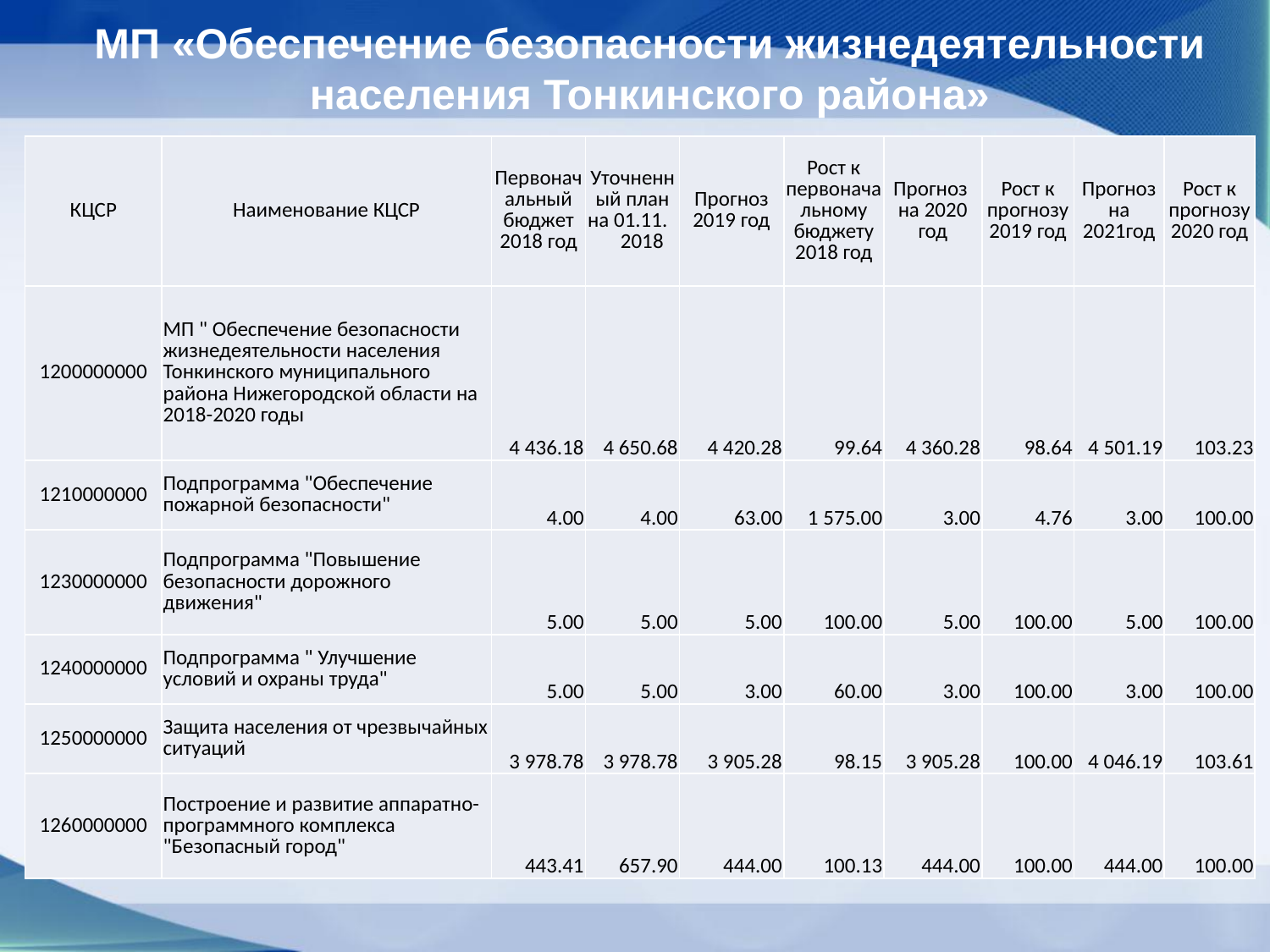

МП «Обеспечение безопасности жизнедеятельности населения Тонкинского района»
| КЦСР | Наименование КЦСР | Первоначальный бюджет 2018 год | Уточненный план на 01.11. 2018 | Прогноз 2019 год | Рост к первоначальному бюджету 2018 год | Прогноз на 2020 год | Рост к прогнозу 2019 год | Прогноз на 2021год | Рост к прогнозу 2020 год |
| --- | --- | --- | --- | --- | --- | --- | --- | --- | --- |
| 1200000000 | МП " Обеспечение безопасности жизнедеятельности населения Тонкинского муниципального района Нижегородской области на 2018-2020 годы | 4 436.18 | 4 650.68 | 4 420.28 | 99.64 | 4 360.28 | 98.64 | 4 501.19 | 103.23 |
| 1210000000 | Подпрограмма "Обеспечение пожарной безопасности" | 4.00 | 4.00 | 63.00 | 1 575.00 | 3.00 | 4.76 | 3.00 | 100.00 |
| 1230000000 | Подпрограмма "Повышение безопасности дорожного движения" | 5.00 | 5.00 | 5.00 | 100.00 | 5.00 | 100.00 | 5.00 | 100.00 |
| 1240000000 | Подпрограмма " Улучшение условий и охраны труда" | 5.00 | 5.00 | 3.00 | 60.00 | 3.00 | 100.00 | 3.00 | 100.00 |
| 1250000000 | Защита населения от чрезвычайных ситуаций | 3 978.78 | 3 978.78 | 3 905.28 | 98.15 | 3 905.28 | 100.00 | 4 046.19 | 103.61 |
| 1260000000 | Построение и развитие аппаратно-программного комплекса "Безопасный город" | 443.41 | 657.90 | 444.00 | 100.13 | 444.00 | 100.00 | 444.00 | 100.00 |